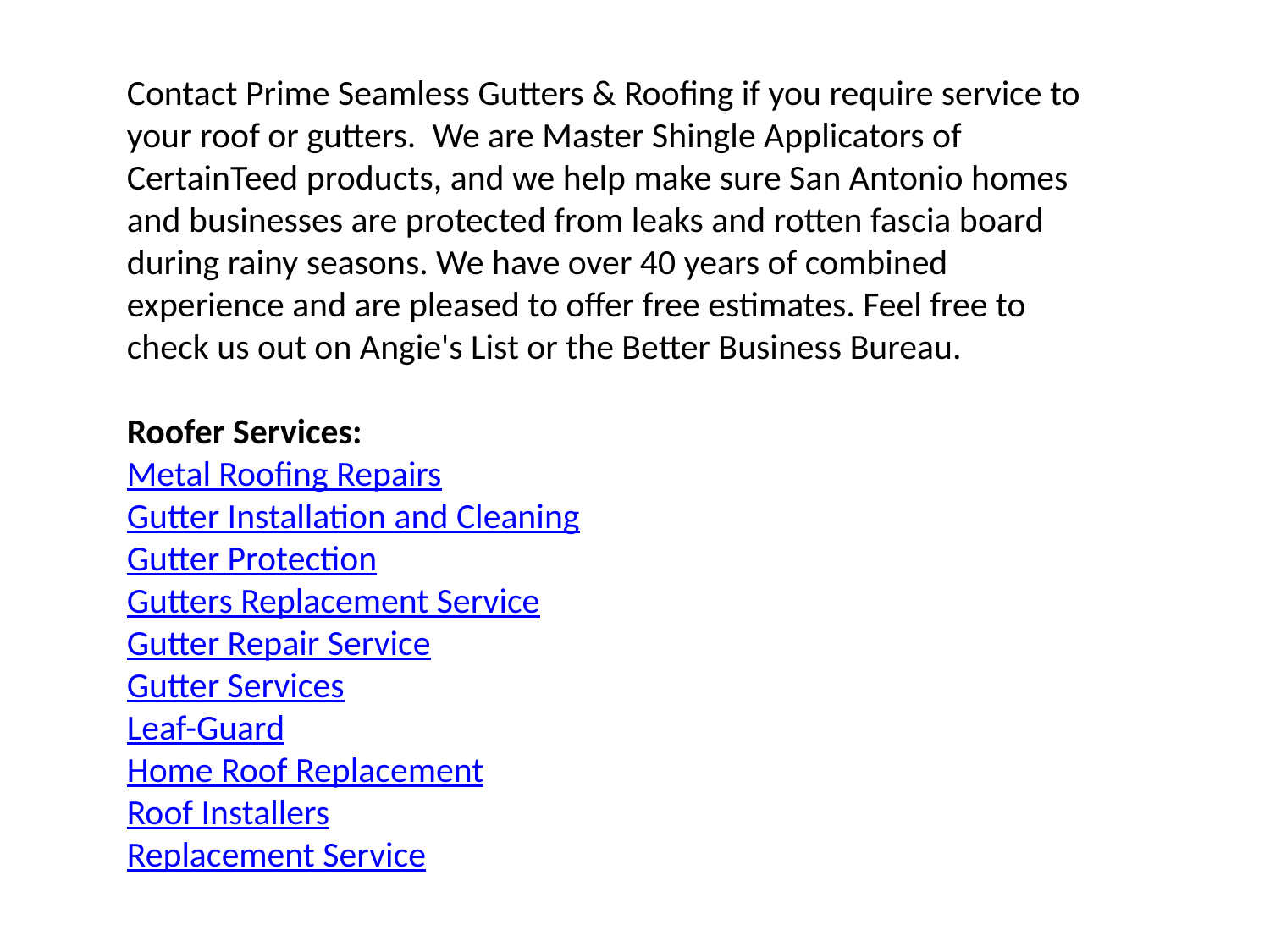

Contact Prime Seamless Gutters & Roofing if you require service to your roof or gutters.  We are Master Shingle Applicators of CertainTeed products, and we help make sure San Antonio homes and businesses are protected from leaks and rotten fascia board during rainy seasons. We have over 40 years of combined experience and are pleased to offer free estimates. Feel free to check us out on Angie's List or the Better Business Bureau.

Roofer Services:
Metal Roofing Repairs
Gutter Installation and Cleaning
Gutter Protection
Gutters Replacement Service
Gutter Repair Service
Gutter Services
Leaf-Guard
Home Roof Replacement
Roof Installers
Replacement Service